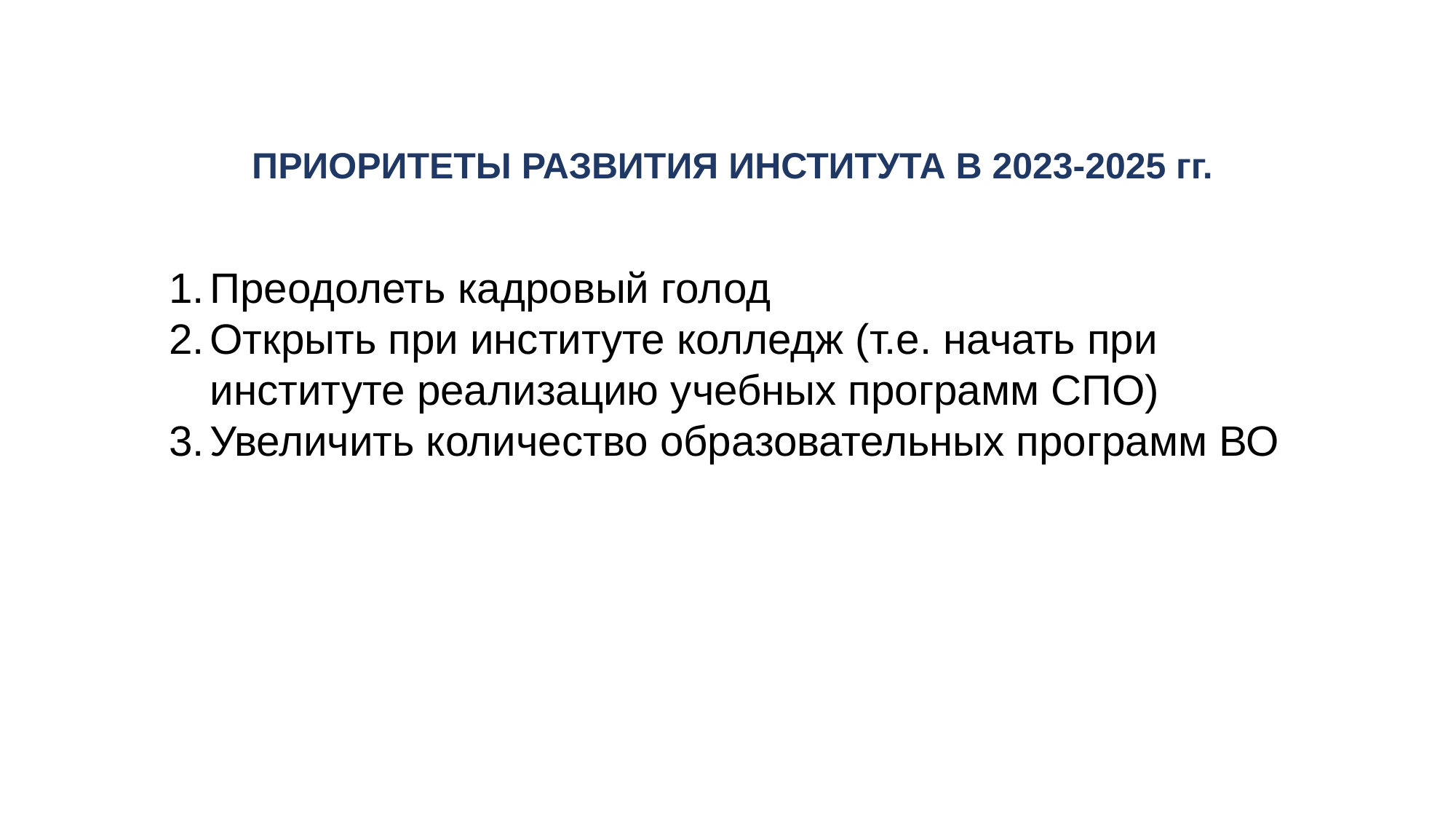

ПРИОРИТЕТЫ РАЗВИТИЯ ИНСТИТУТА В 2023-2025 гг.
Преодолеть кадровый голод
Открыть при институте колледж (т.е. начать при институте реализацию учебных программ СПО)
Увеличить количество образовательных программ ВО